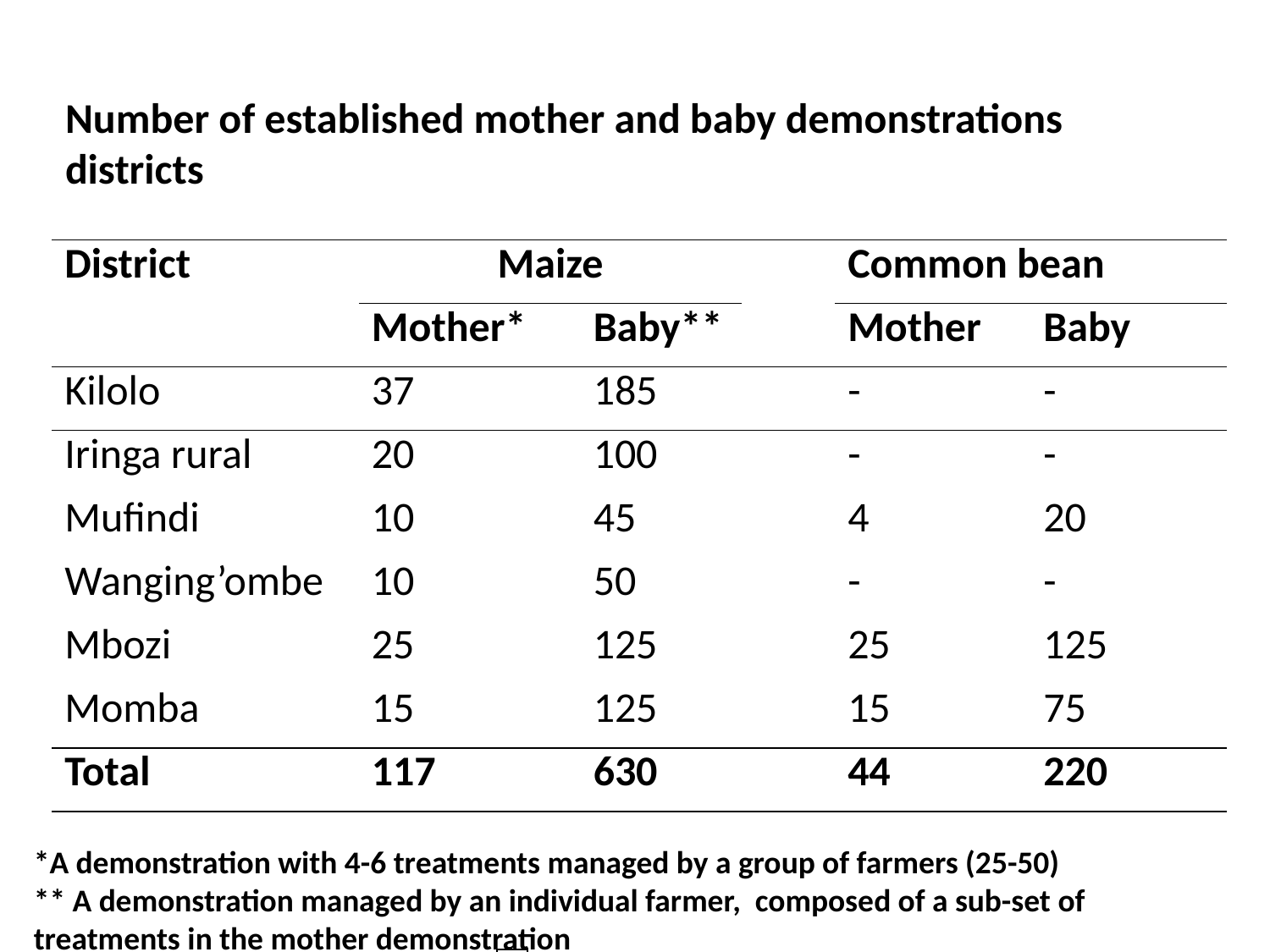

Number of established mother and baby demonstrations districts

| District | Maize |  |  | Common bean |  |
| --- | --- | --- | --- | --- | --- |
|  | Mother\* | Baby\*\* |  | Mother | Baby |
| Kilolo | 37 | 185 |  | - | - |
| Iringa rural | 20 | 100 |  | - | - |
| Mufindi | 10 | 45 |  | 4 | 20 |
| Wanging’ombe | 10 | 50 |  | - | - |
| Mbozi | 25 | 125 |  | 25 | 125 |
| Momba | 15 | 125 |  | 15 | 75 |
| Total | 117 | 630 |  | 44 | 220 |
*A demonstration with 4-6 treatments managed by a group of farmers (25-50)
** A demonstration managed by an individual farmer,  composed of a sub-set of treatments in the mother demonstration
|  |
| --- |